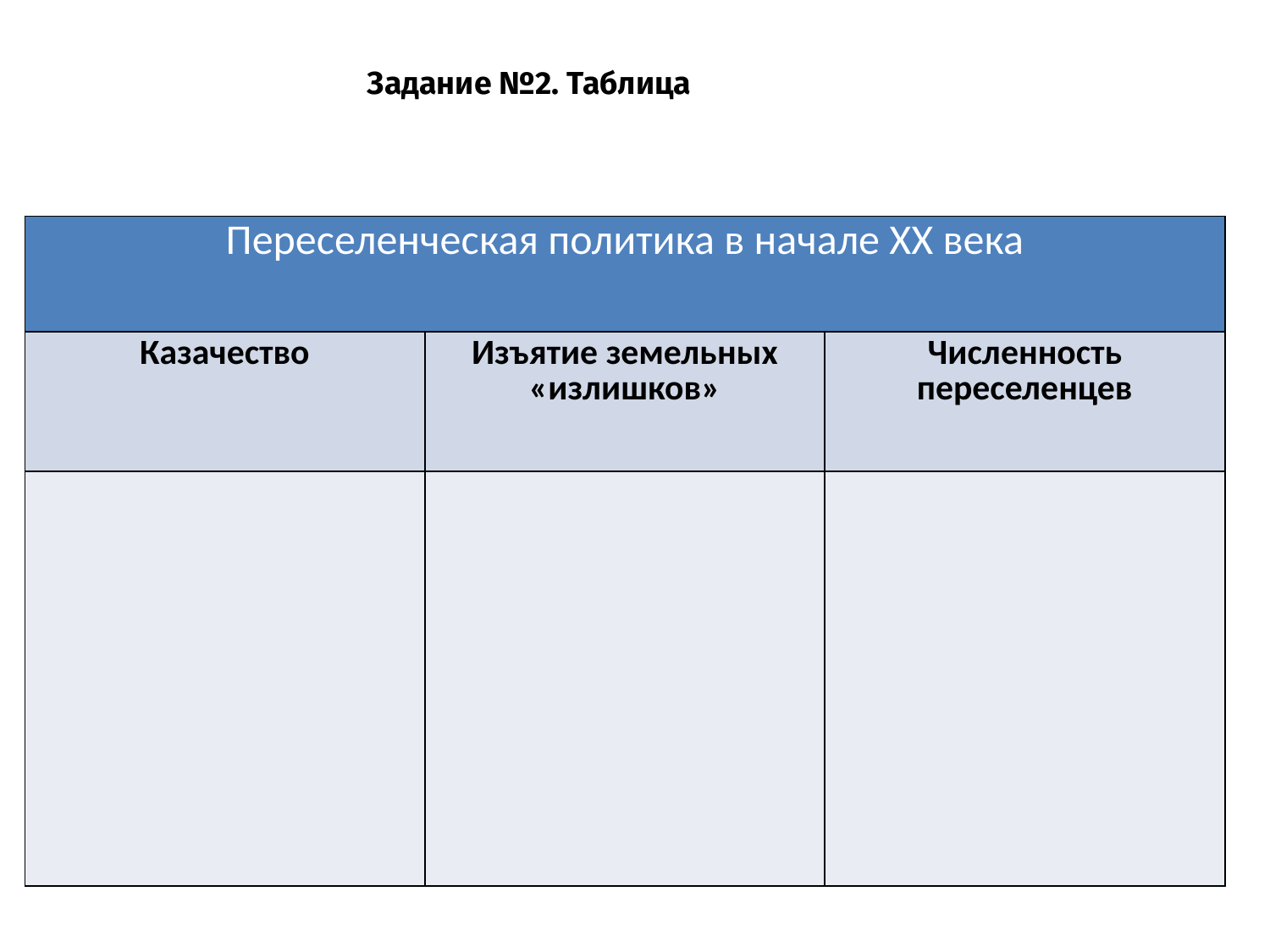

Задание №2. Таблица
| Переселенческая политика в начале ХХ века |  |  |
| --- | --- | --- |
| Казачество | Изъятие земельных «излишков» | Численность переселенцев |
|  |  |  |